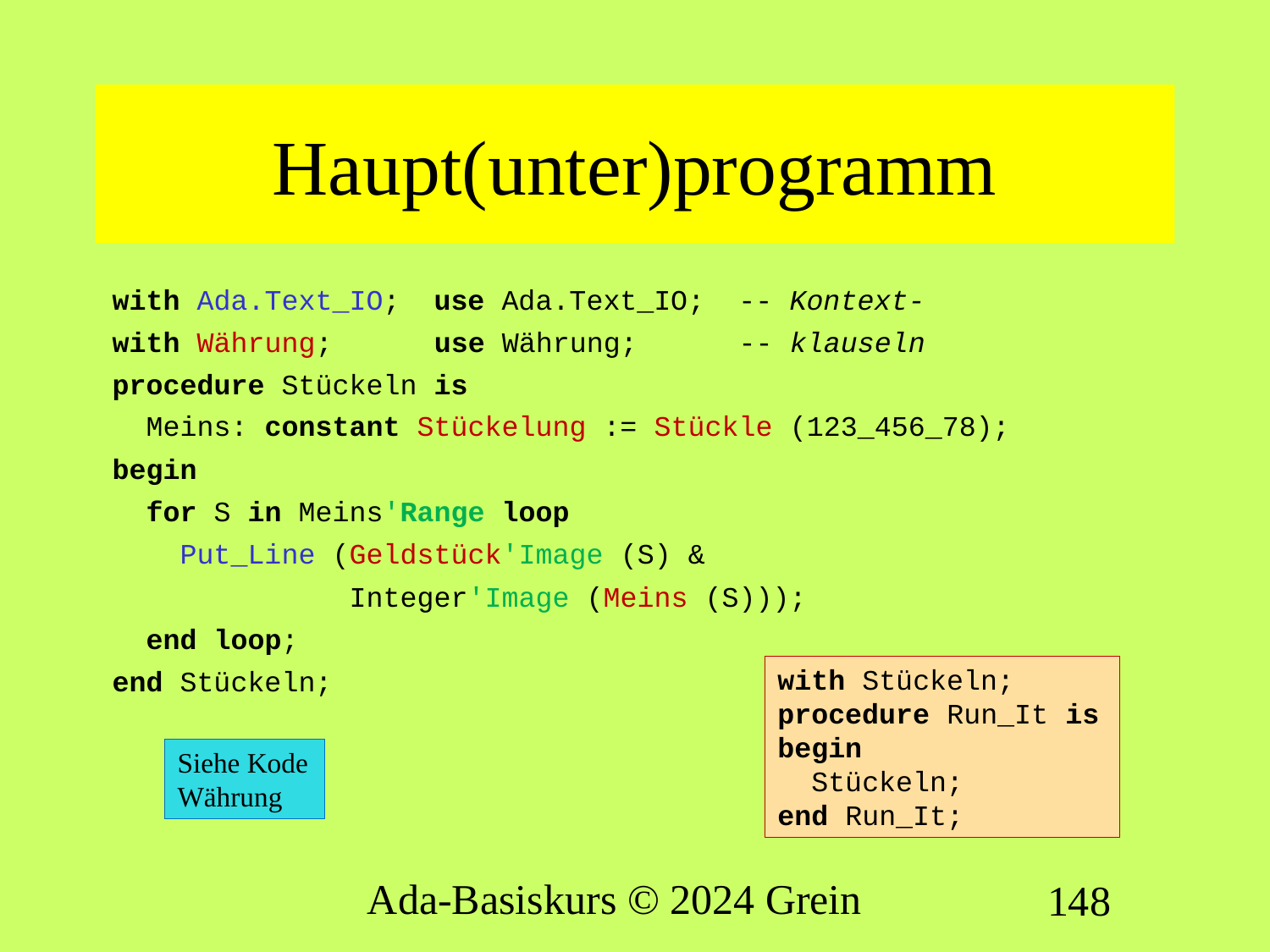

# Haupt(unter)programm
with Ada.Text_IO;  use Ada.Text_IO;  -- Kontext-
with Währung;      use Währung;      -- klauseln
procedure Stückeln is
  Meins: constant Stückelung := Stückle (123_456_78);
begin
  for S in Meins'Range loop
    Put_Line (Geldstück'Image (S) &
              Integer'Image (Meins (S)));
  end loop;
end Stückeln;
with Stückeln;
procedure Run_It is
begin
  Stückeln;
end Run_It;
Siehe Kode Währung
Ada-Basiskurs © 2024 Grein
148